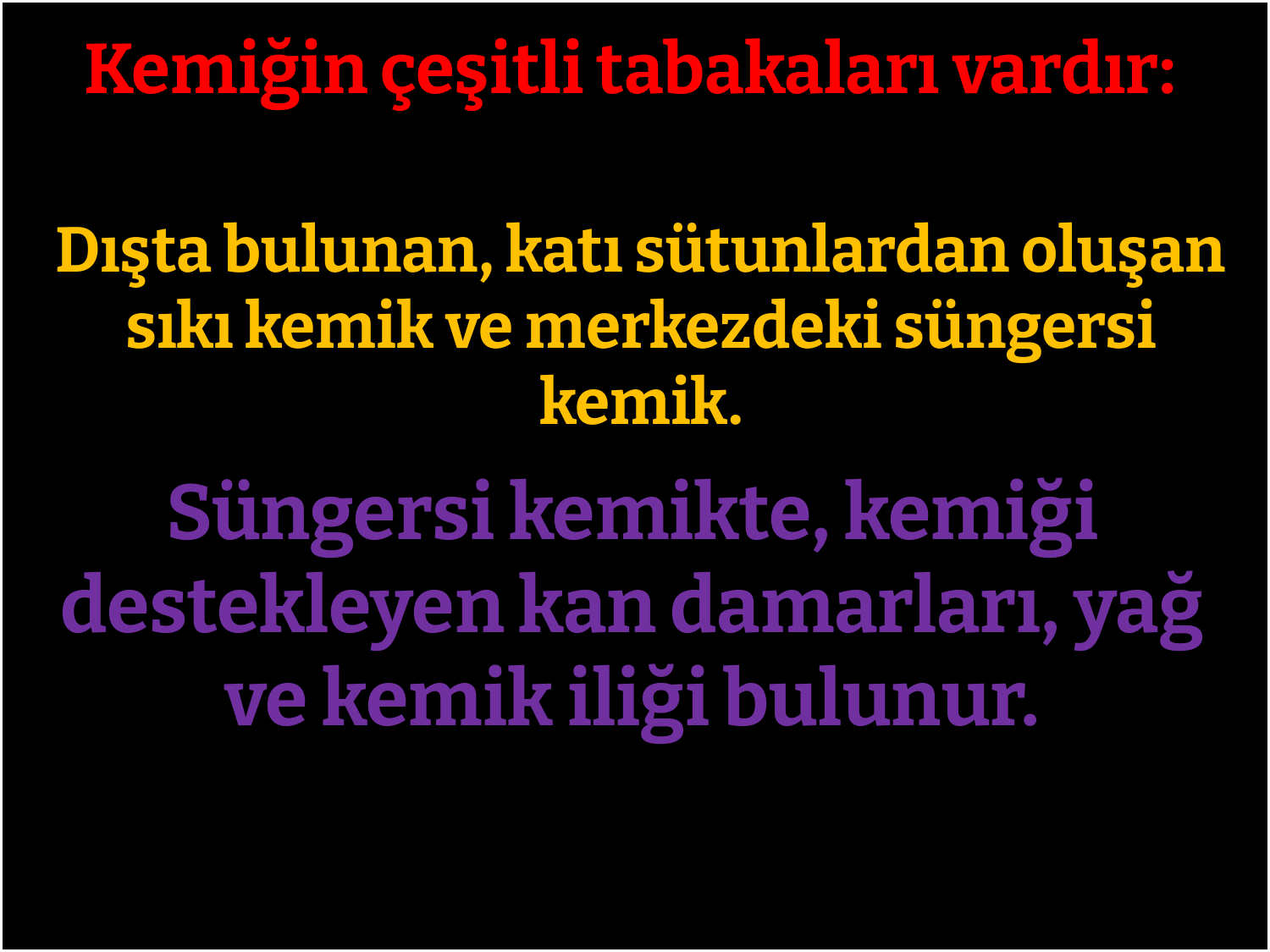

Kemiğin çeşitli tabakaları vardır:
Dışta bulunan, katı sütunlardan oluşan sıkı kemik ve merkezdeki süngersi kemik.
#
Süngersi kemikte, kemiği destekleyen kan damarları, yağ ve kemik iliği bulunur.